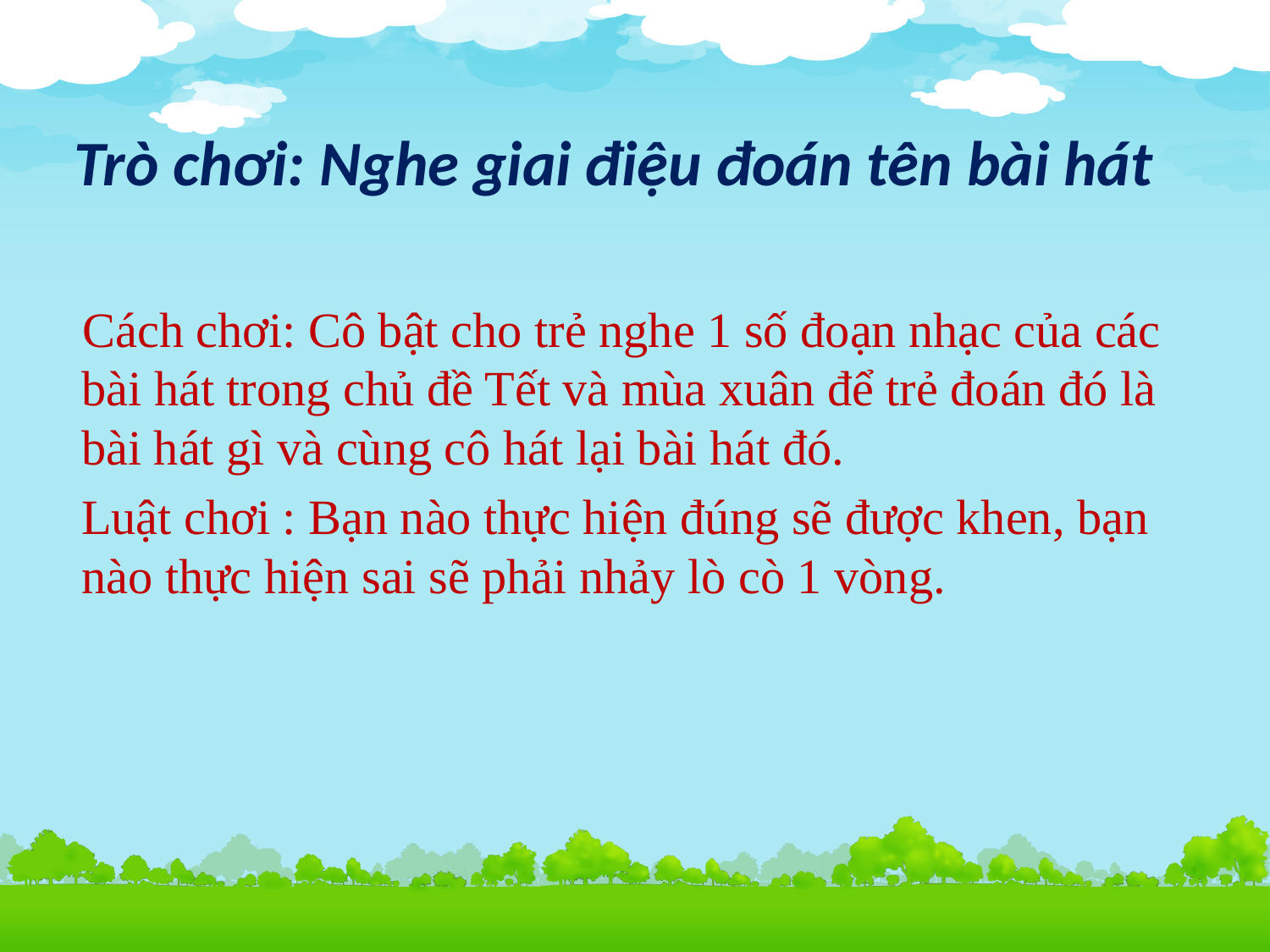

Trò chơi: Nghe giai điệu đoán tên bài hát

    Cách chơi: Cô bật cho trẻ nghe 1 số đoạn nhạc của các bài hát trong chủ đề Tết và mùa xuân để trẻ đoán đó là bài hát gì và cùng cô hát lại bài hát đó.
	Luật chơi : Bạn nào thực hiện đúng sẽ được khen, bạn nào thực hiện sai sẽ phải nhảy lò cò 1 vòng.